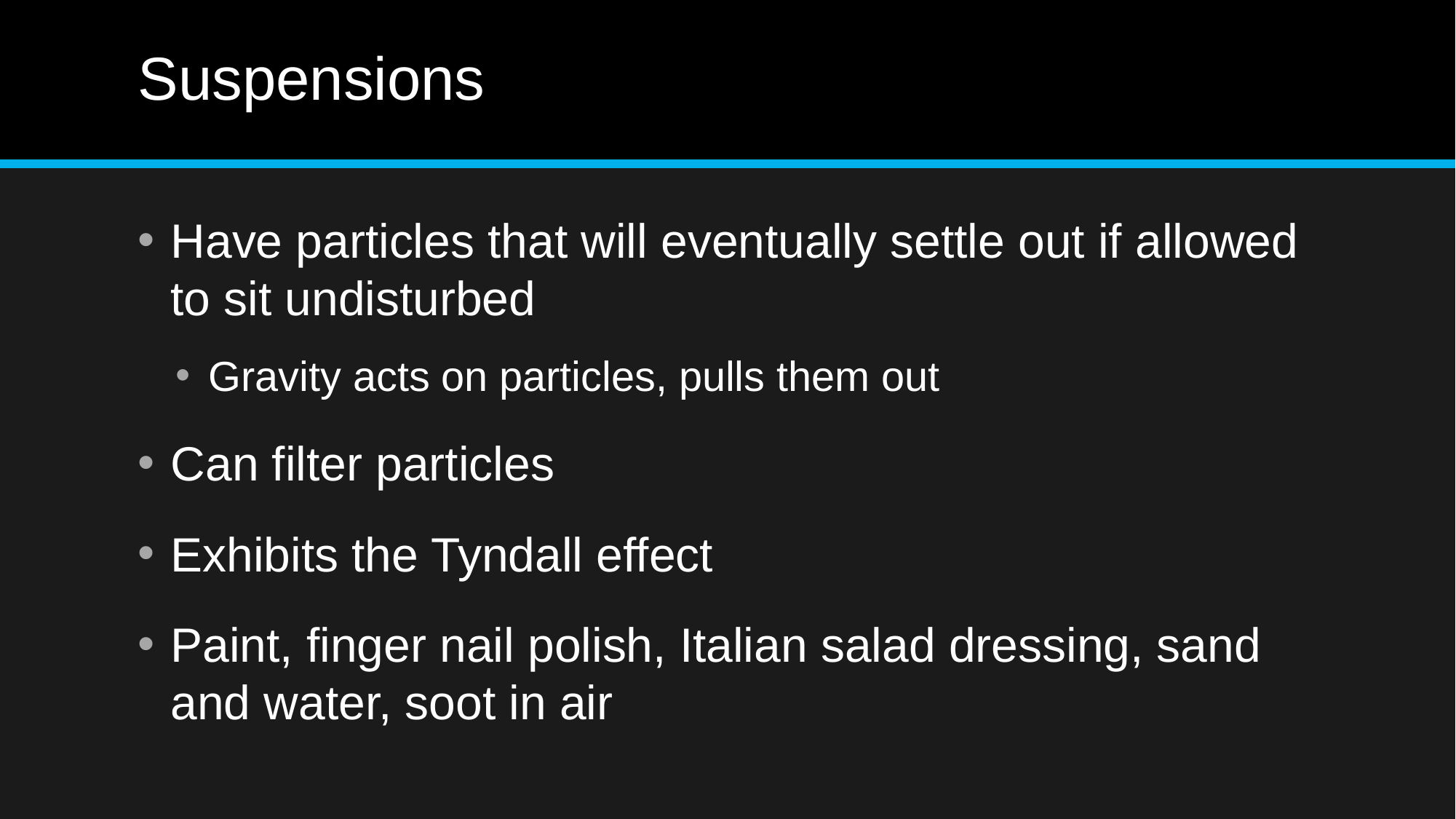

# Suspensions
Have particles that will eventually settle out if allowed to sit undisturbed
Gravity acts on particles, pulls them out
Can filter particles
Exhibits the Tyndall effect
Paint, finger nail polish, Italian salad dressing, sand and water, soot in air